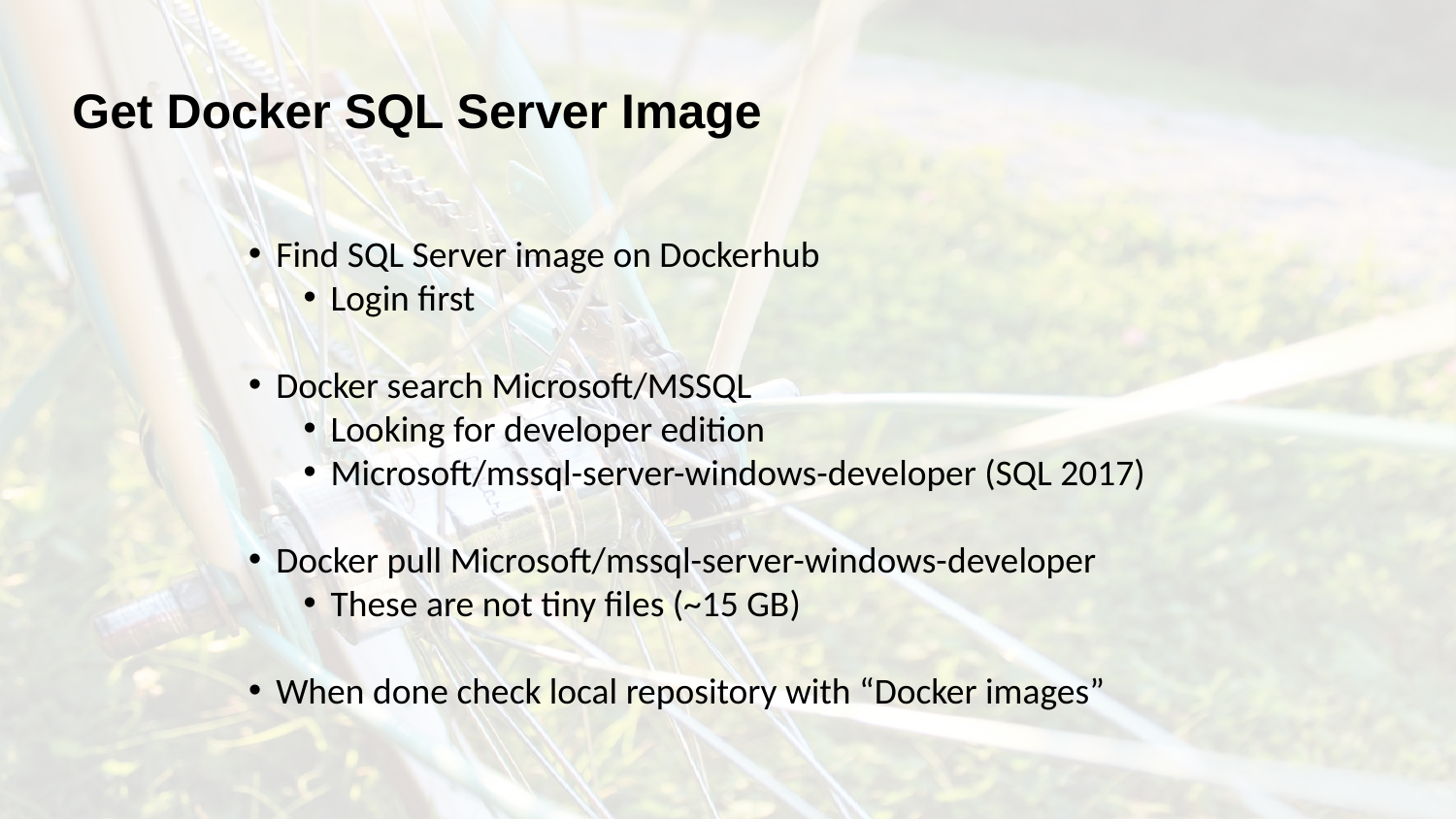

# Get Docker SQL Server Image

Find SQL Server image on Dockerhub
Login first

Docker search Microsoft/MSSQL
Looking for developer edition
Microsoft/mssql-server-windows-developer (SQL 2017)

Docker pull Microsoft/mssql-server-windows-developer
These are not tiny files (~15 GB)

When done check local repository with “Docker images”